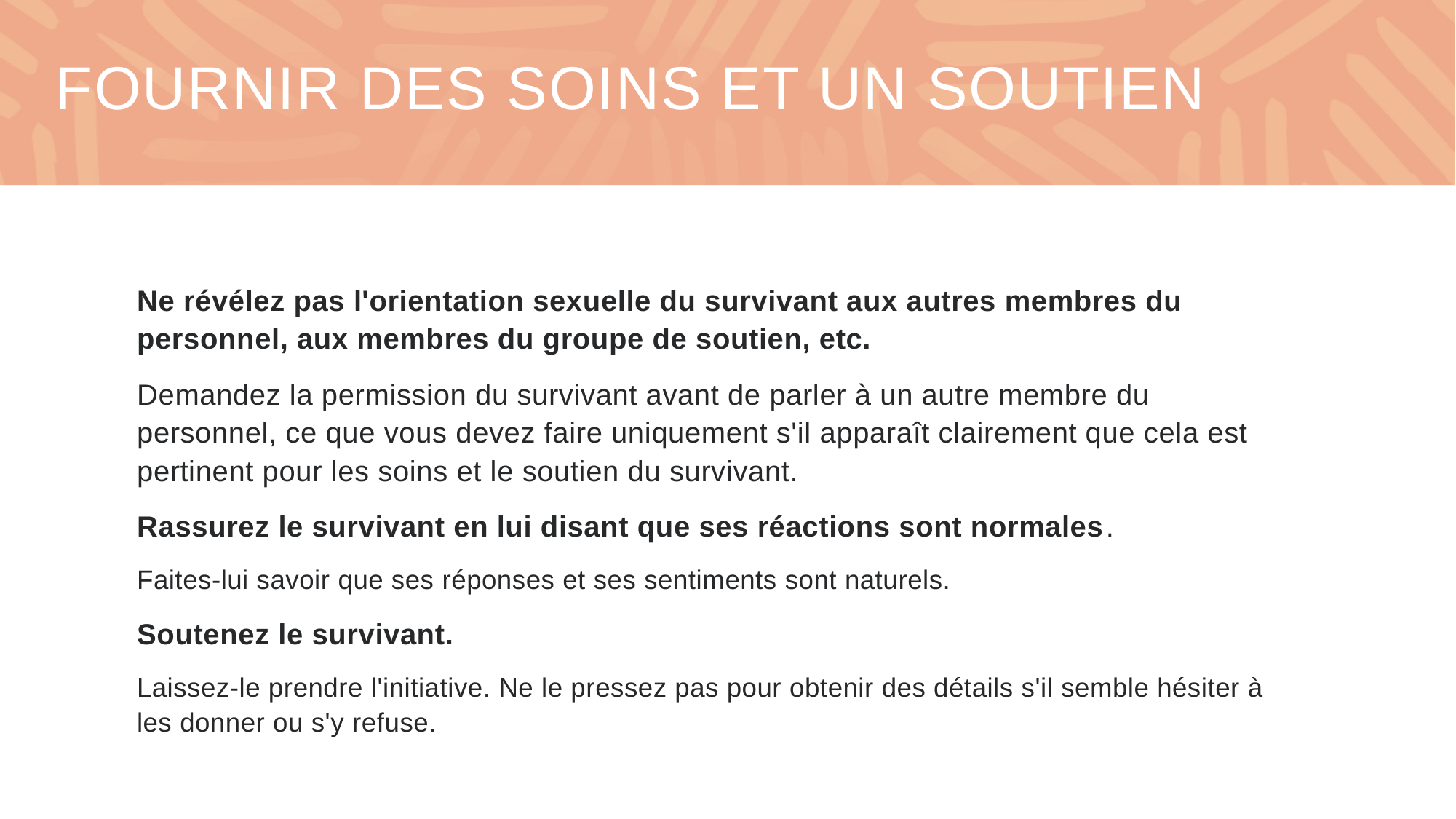

# Fournir des soins et un soutien
Ne révélez pas l'orientation sexuelle du survivant aux autres membres du personnel, aux membres du groupe de soutien, etc.
Demandez la permission du survivant avant de parler à un autre membre du personnel, ce que vous devez faire uniquement s'il apparaît clairement que cela est pertinent pour les soins et le soutien du survivant.
Rassurez le survivant en lui disant que ses réactions sont normales.
Faites-lui savoir que ses réponses et ses sentiments sont naturels.
Soutenez le survivant.
Laissez-le prendre l'initiative. Ne le pressez pas pour obtenir des détails s'il semble hésiter à les donner ou s'y refuse.